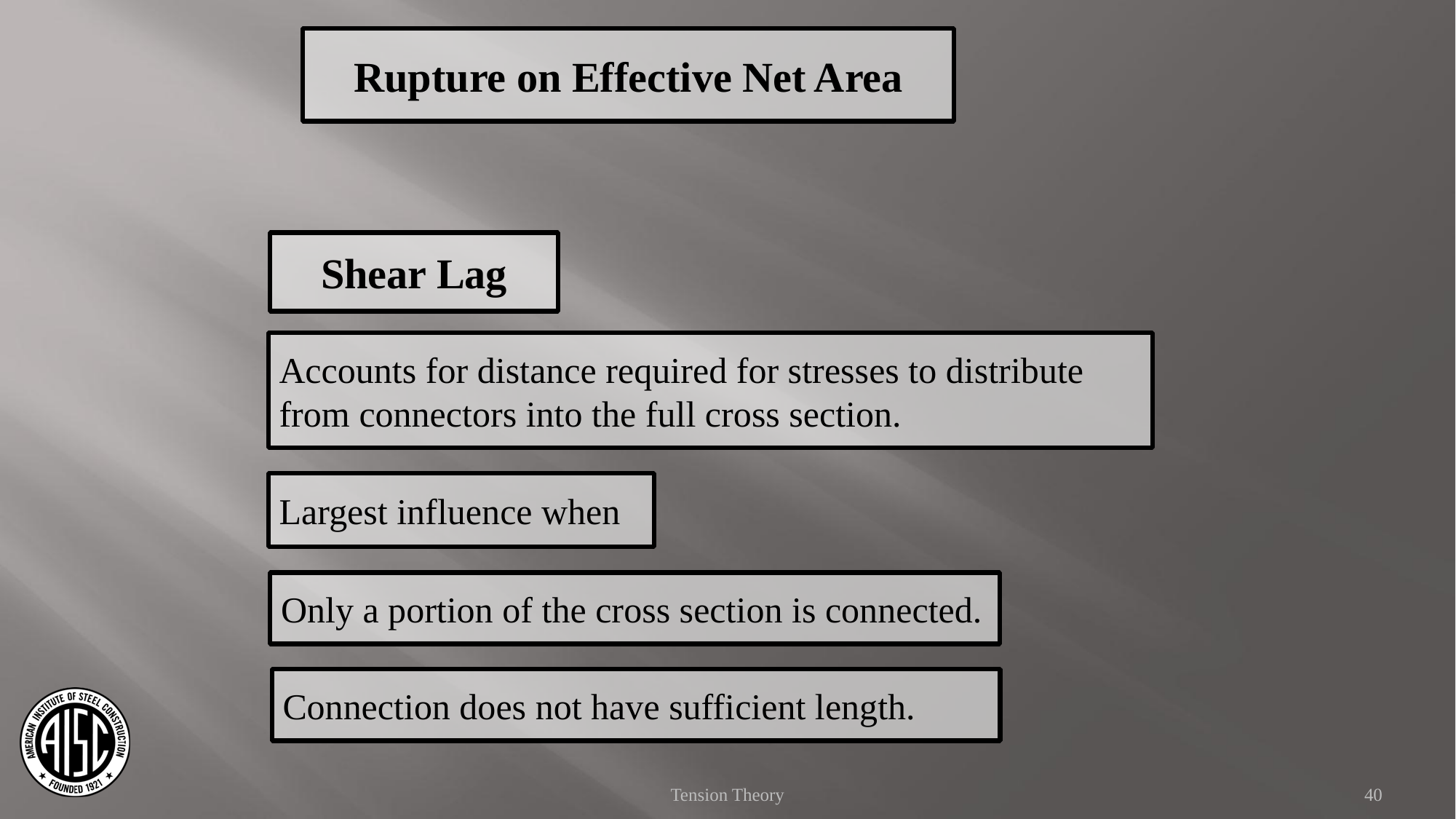

Rupture on Effective Net Area
Shear Lag
Accounts for distance required for stresses to distribute from connectors into the full cross section.
Largest influence when
Only a portion of the cross section is connected.
Connection does not have sufficient length.
Tension Theory
40